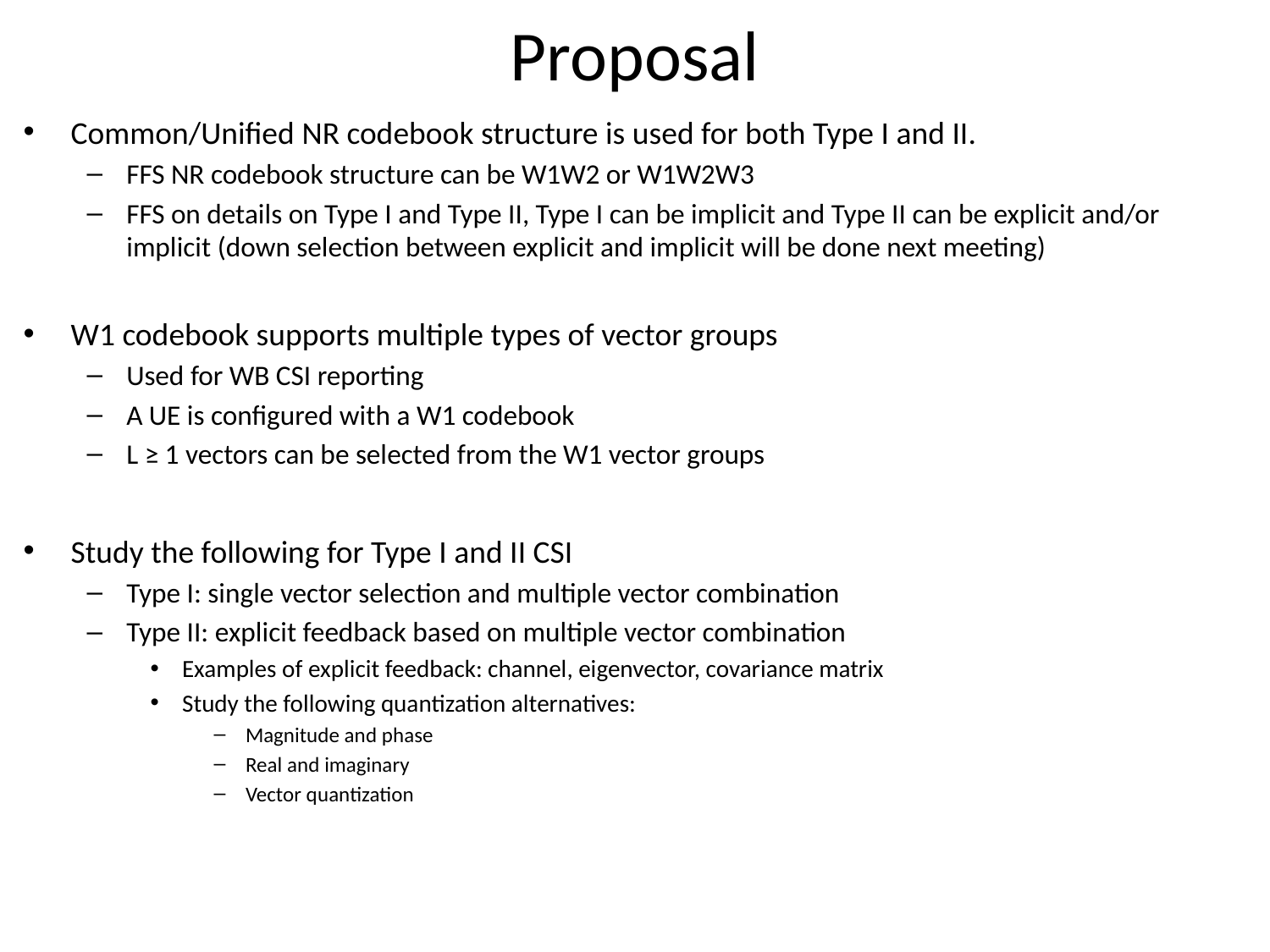

# Proposal
Common/Unified NR codebook structure is used for both Type I and II.
FFS NR codebook structure can be W1W2 or W1W2W3
FFS on details on Type I and Type II, Type I can be implicit and Type II can be explicit and/or implicit (down selection between explicit and implicit will be done next meeting)

W1 codebook supports multiple types of vector groups
Used for WB CSI reporting
A UE is configured with a W1 codebook
L ≥ 1 vectors can be selected from the W1 vector groups

Study the following for Type I and II CSI
Type I: single vector selection and multiple vector combination
Type II: explicit feedback based on multiple vector combination
Examples of explicit feedback: channel, eigenvector, covariance matrix
Study the following quantization alternatives:
Magnitude and phase
Real and imaginary
Vector quantization